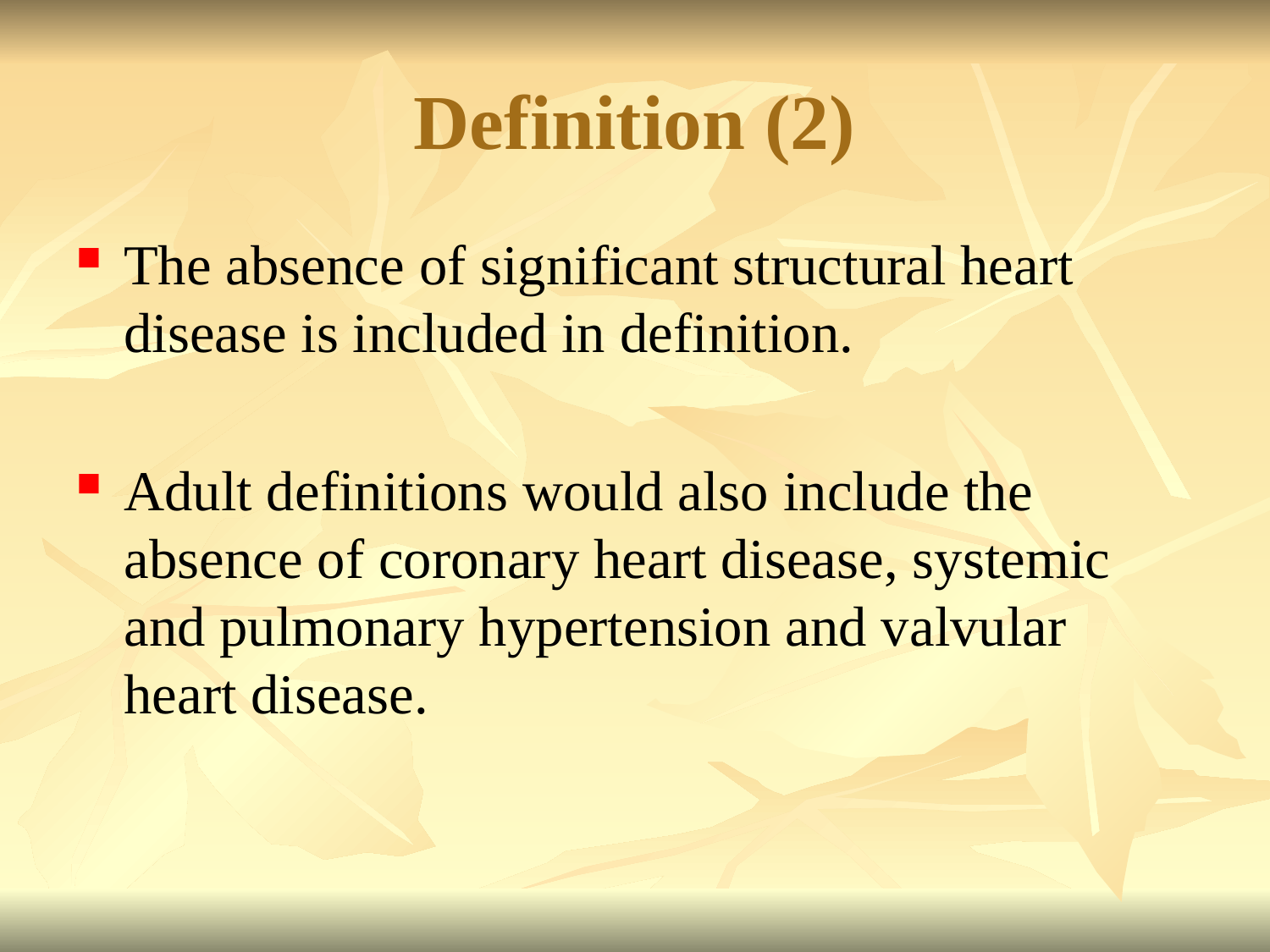

Definition (2)
The absence of significant structural heart disease is included in definition.

Adult definitions would also include the absence of coronary heart disease, systemic and pulmonary hypertension and valvular heart disease.